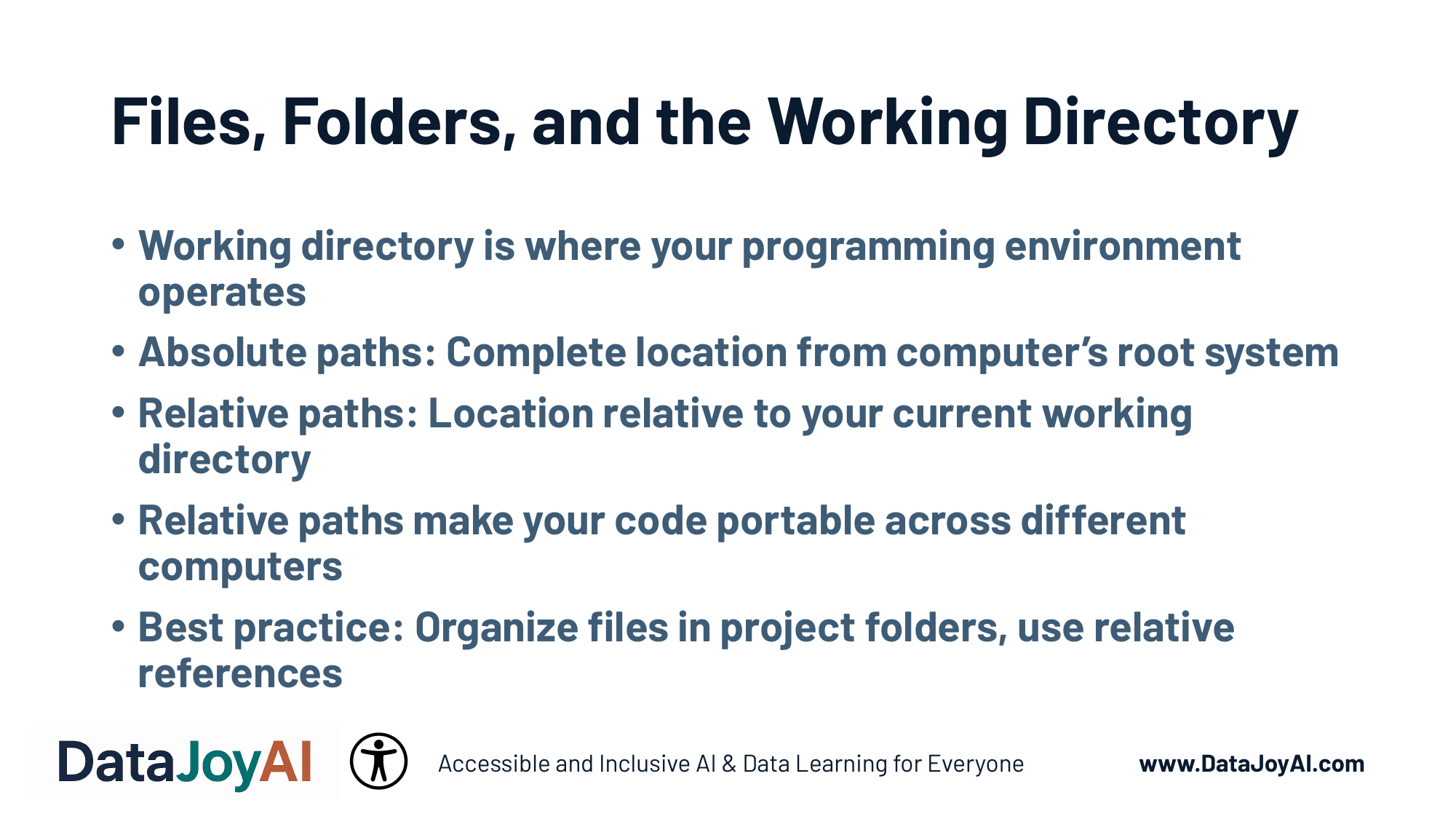

# Files, Folders, and the Working Directory
Working directory is where your programming environment operates
Absolute paths: Complete location from computer’s root system
Relative paths: Location relative to your current working directory
Relative paths make your code portable across different computers
Best practice: Organize files in project folders, use relative references